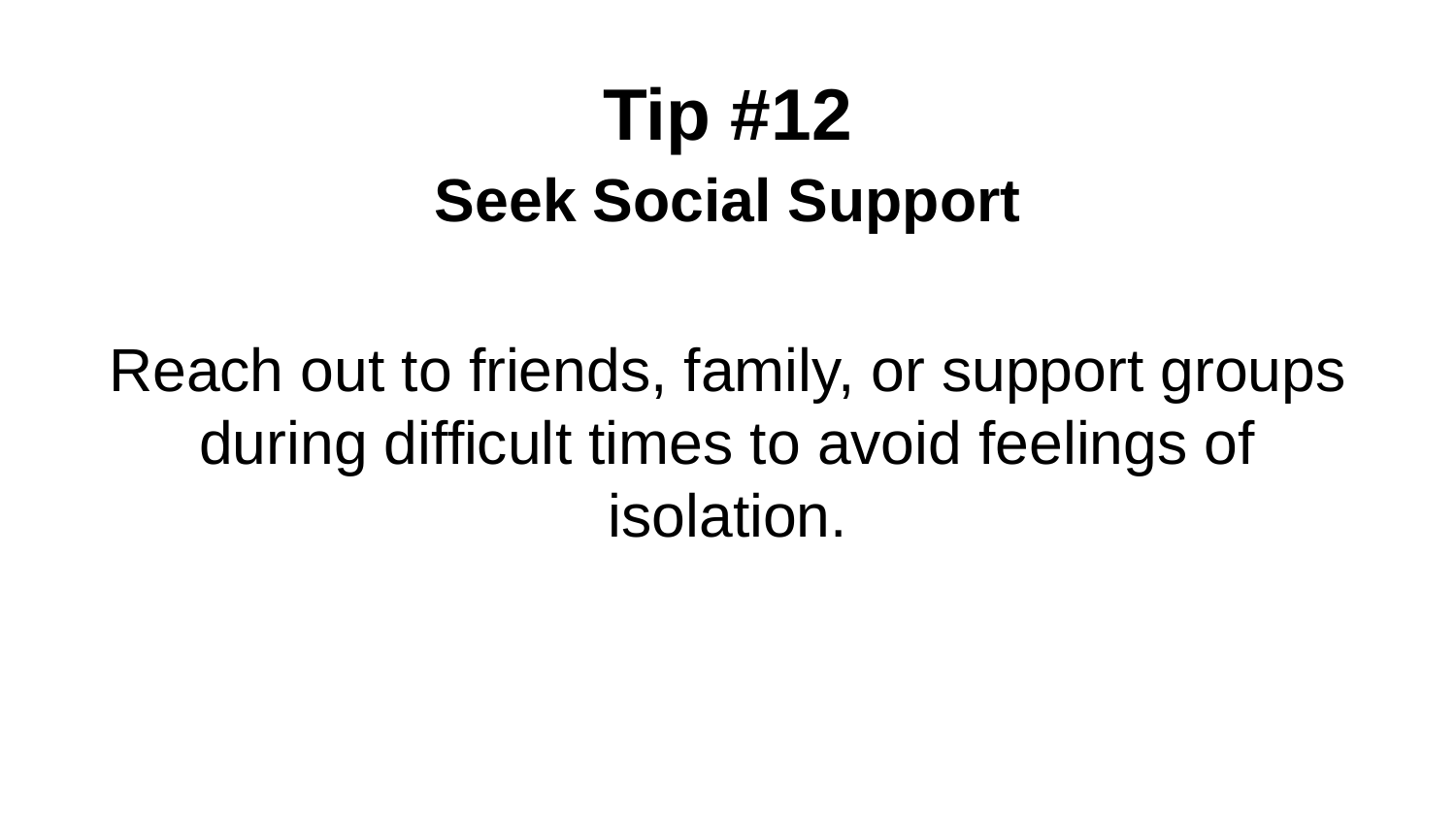

# Tip #12

Seek Social Support

Reach out to friends, family, or support groups during difficult times to avoid feelings of isolation.